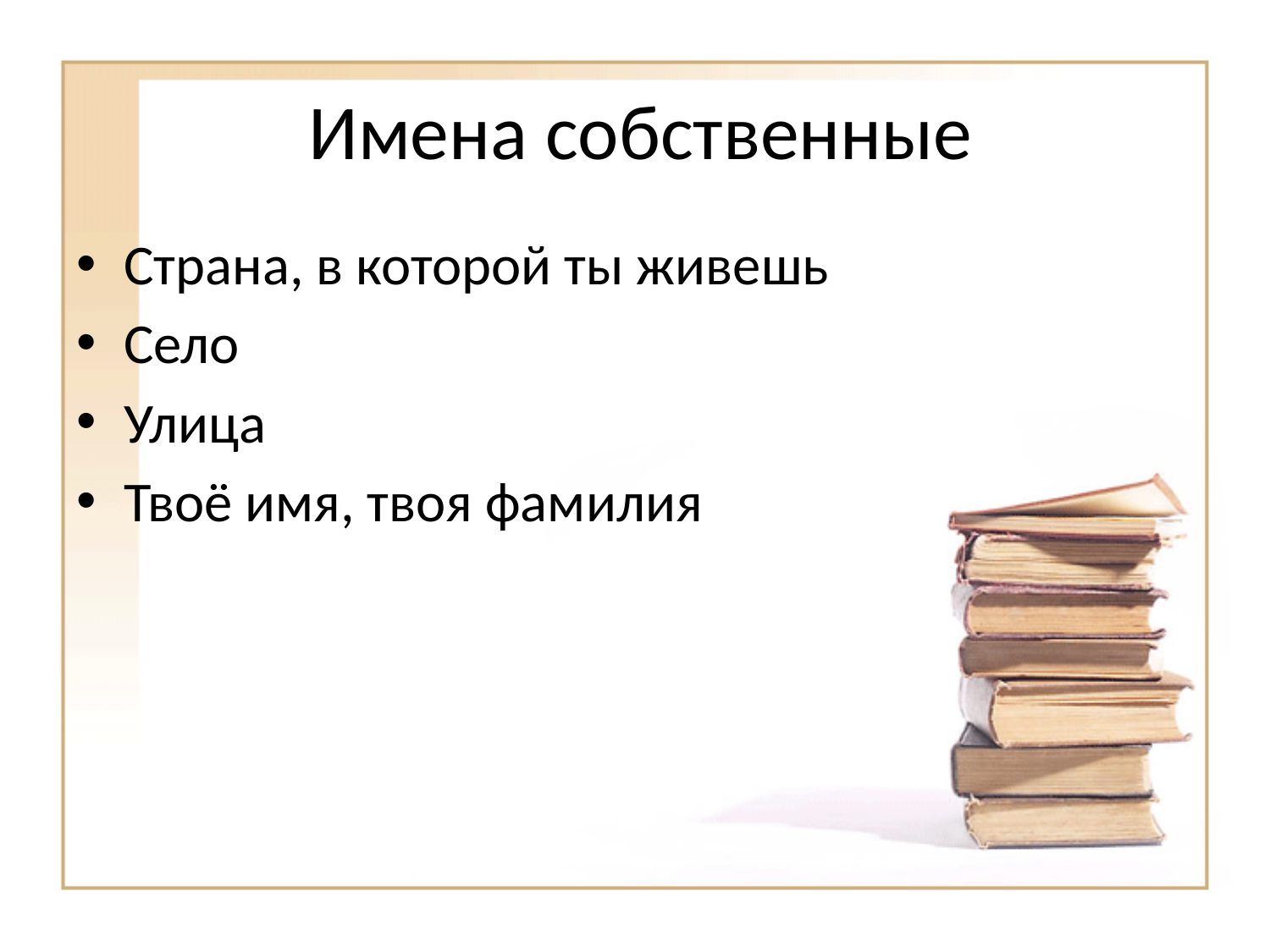

# Имена собственные
Страна, в которой ты живешь
Село
Улица
Твоё имя, твоя фамилия